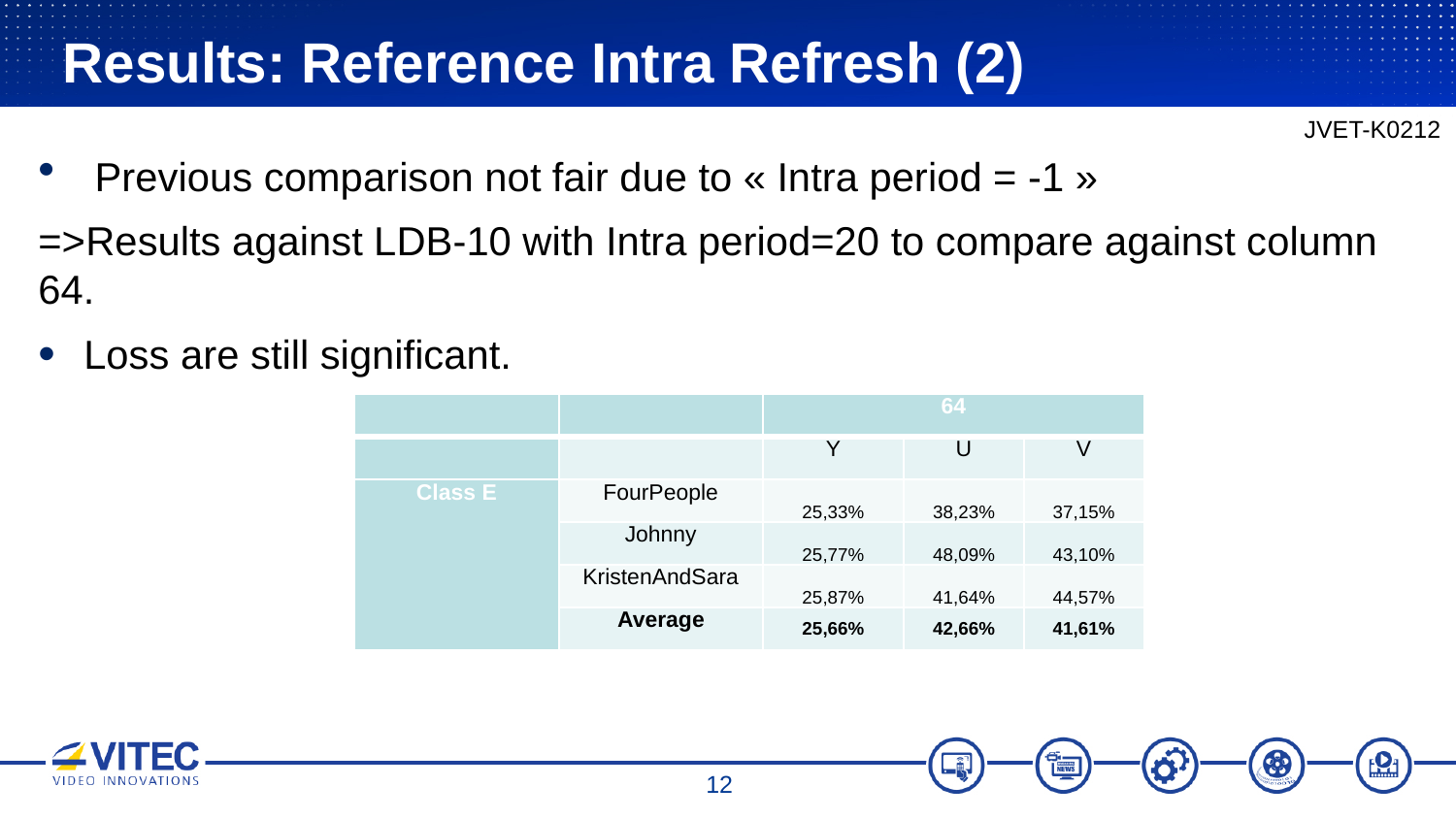

# Results: Reference Intra Refresh (2)
JVET-K0212

Previous comparison not fair due to « Intra period = -1 »
=>Results against LDB-10 with Intra period=20 to compare against column 64.
Loss are still significant.
|  |  | 64 |  |  |
| --- | --- | --- | --- | --- |
|  |  | Y | U | V |
| Class E | FourPeople | 25,33% | 38,23% | 37,15% |
|  | Johnny | 25,77% | 48,09% | 43,10% |
|  | KristenAndSara | 25,87% | 41,64% | 44,57% |
|  | Average | 25,66% | 42,66% | 41,61% |
12